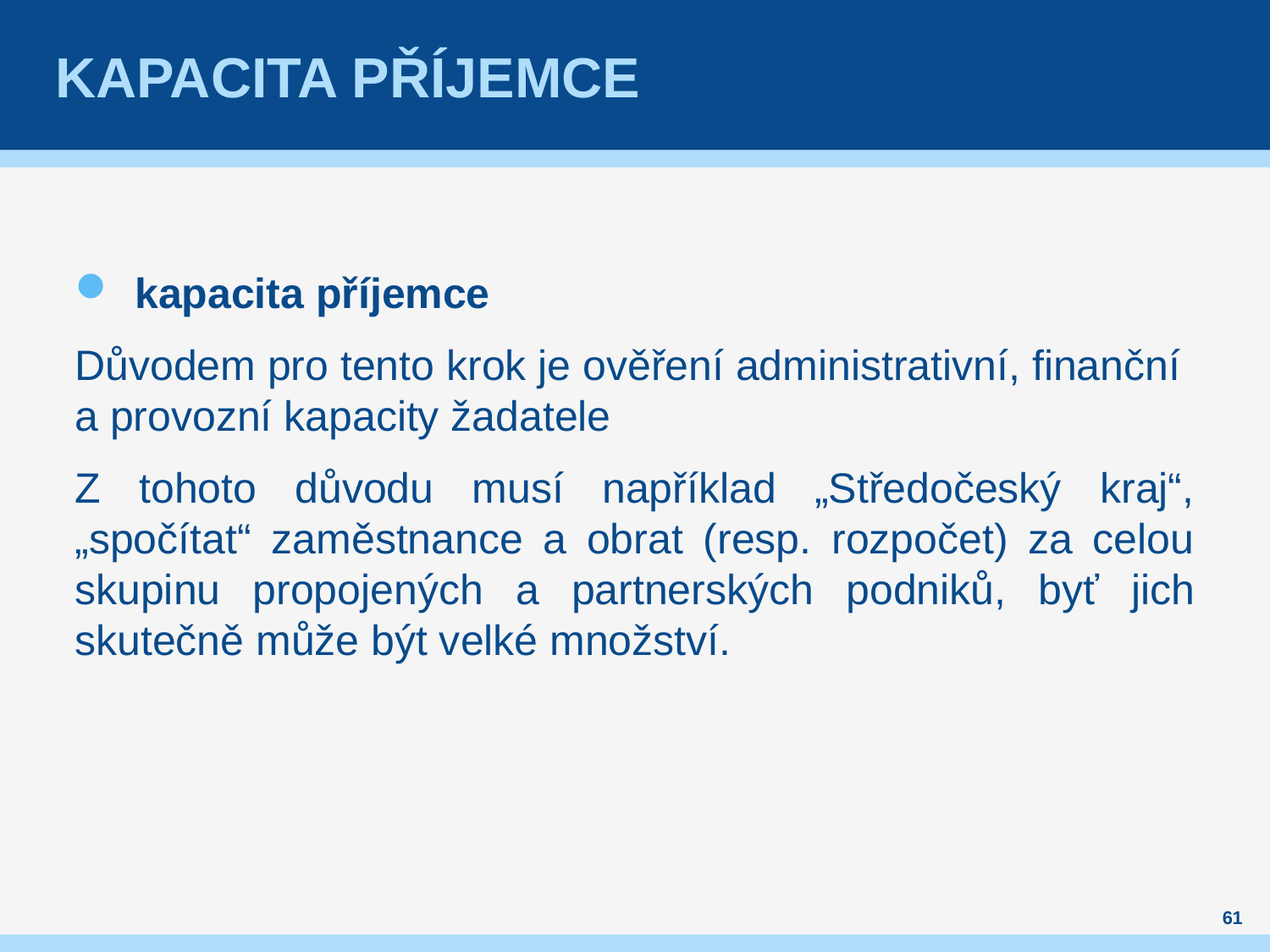

# Kapacita příjemce
kapacita příjemce
Důvodem pro tento krok je ověření administrativní, finanční a provozní kapacity žadatele
Z tohoto důvodu musí například „Středočeský kraj“, „spočítat“ zaměstnance a obrat (resp. rozpočet) za celou skupinu propojených a partnerských podniků, byť jich skutečně může být velké množství.
61